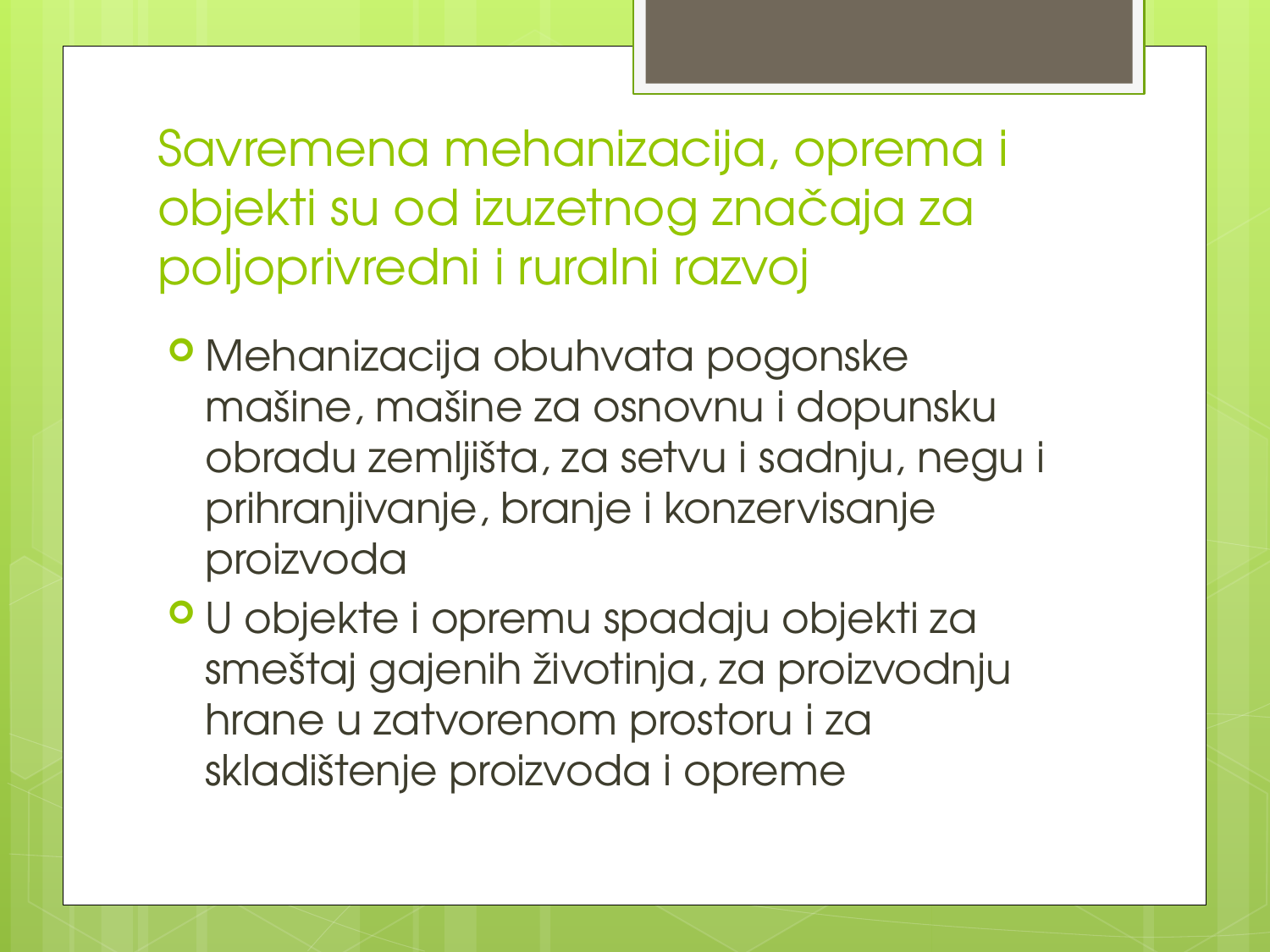

# Savremena mehanizacija, oprema i objekti su od izuzetnog značaja za poljoprivredni i ruralni razvoj
Mehanizacija obuhvata pogonske mašine, mašine za osnovnu i dopunsku obradu zemljišta, za setvu i sadnju, negu i prihranjivanje, branje i konzervisanje proizvoda
U objekte i opremu spadaju objekti za smeštaj gajenih životinja, za proizvodnju hrane u zatvorenom prostoru i za skladištenje proizvoda i opreme